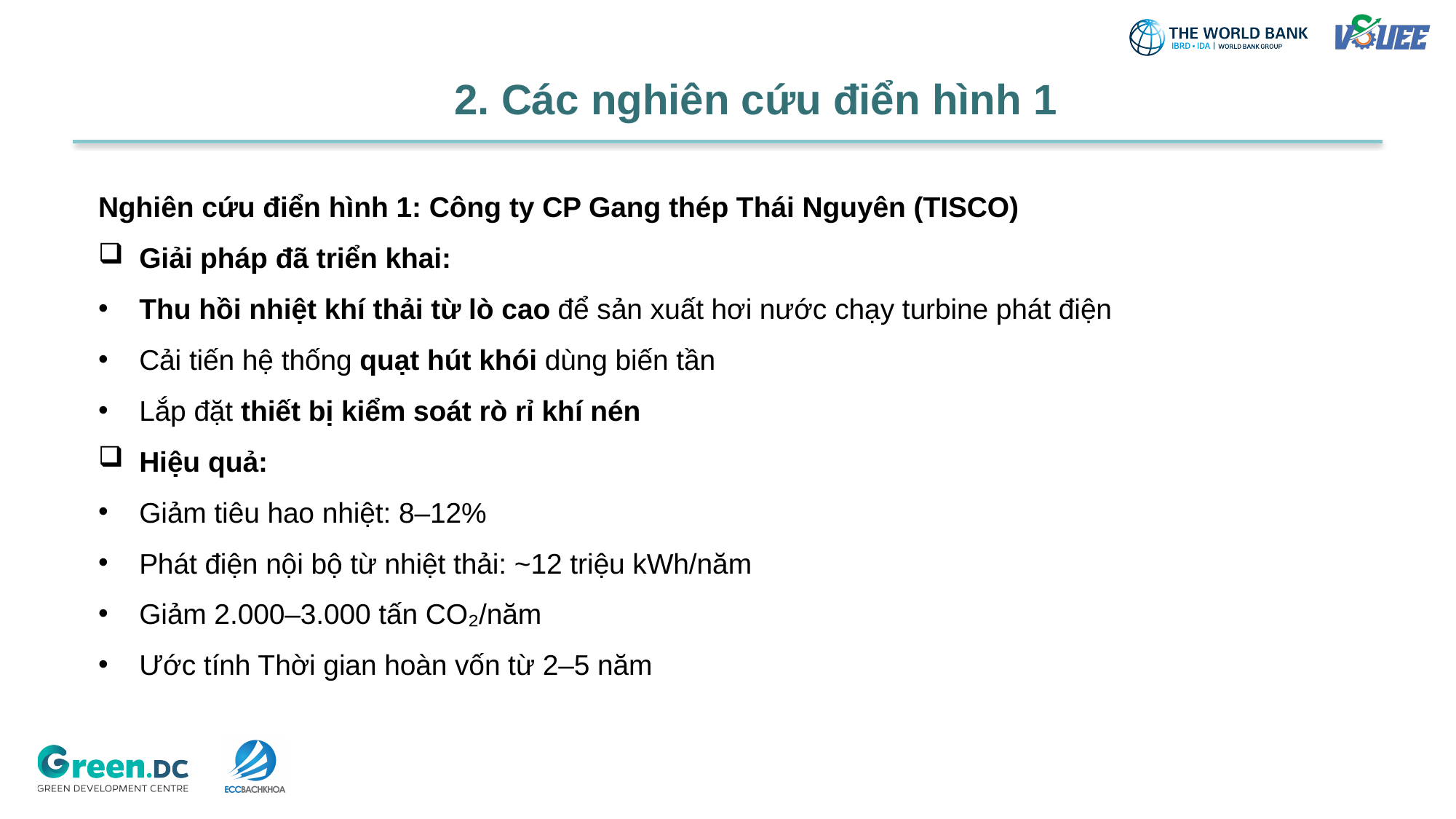

2. Các nghiên cứu điển hình 1
Nghiên cứu điển hình 1: Công ty CP Gang thép Thái Nguyên (TISCO)
Giải pháp đã triển khai:
Thu hồi nhiệt khí thải từ lò cao để sản xuất hơi nước chạy turbine phát điện
Cải tiến hệ thống quạt hút khói dùng biến tần
Lắp đặt thiết bị kiểm soát rò rỉ khí nén
Hiệu quả:
Giảm tiêu hao nhiệt: 8–12%
Phát điện nội bộ từ nhiệt thải: ~12 triệu kWh/năm
Giảm 2.000–3.000 tấn CO₂/năm
Ước tính Thời gian hoàn vốn từ 2–5 năm